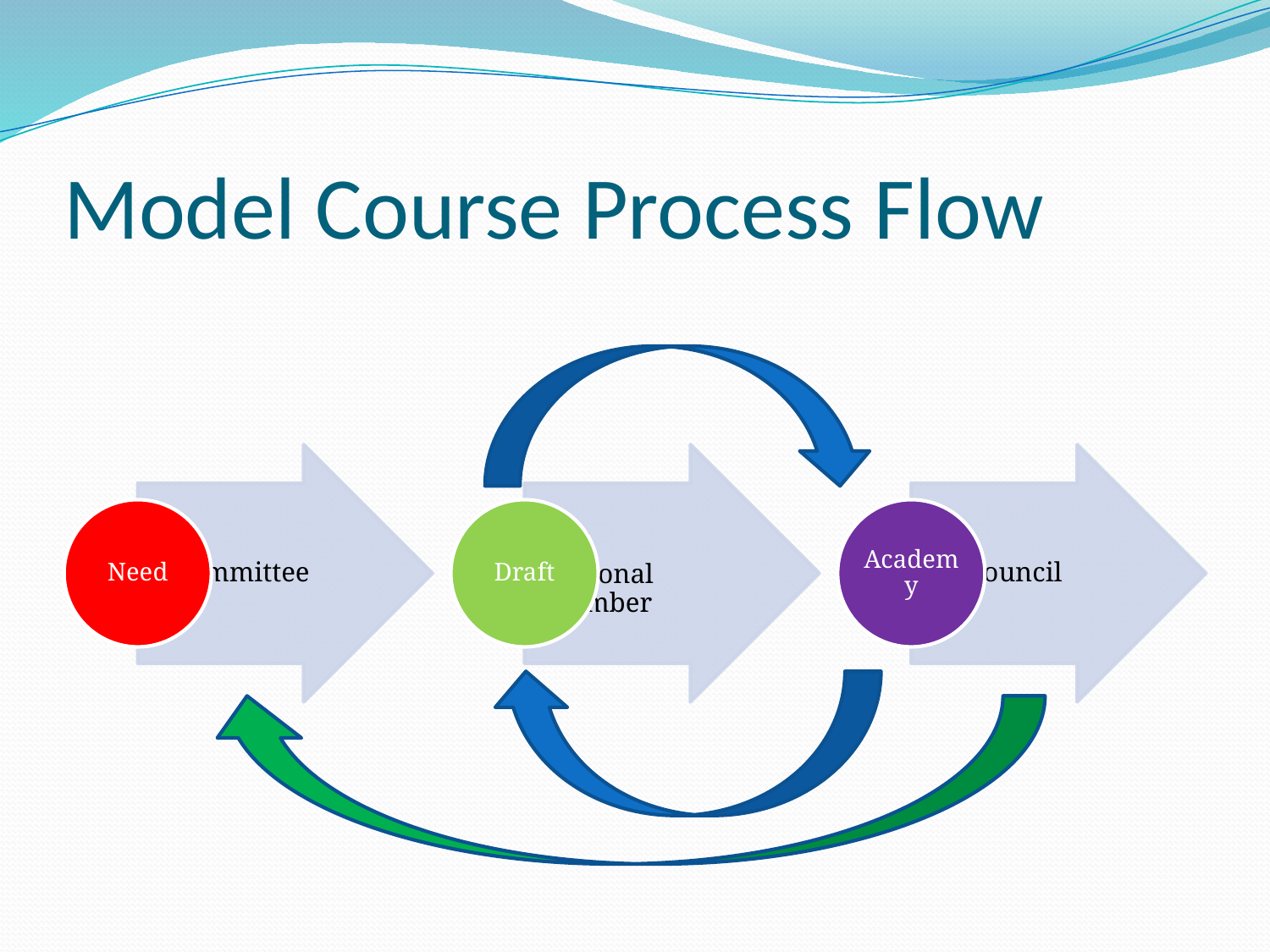

# Model Course Process Flow
Committee
Need
WG
National Member
Draft
Council
Academy